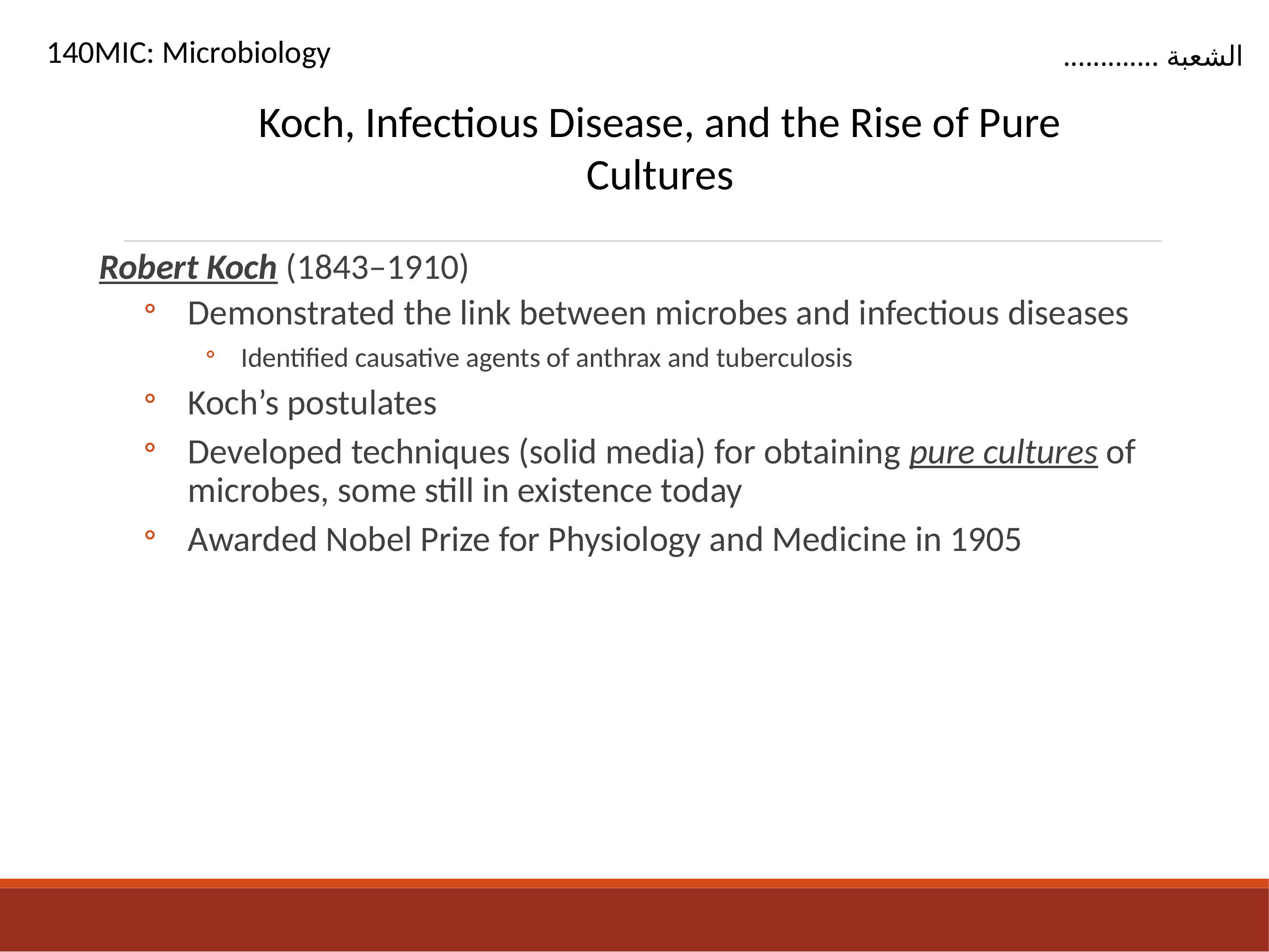

140MIC: Microbiology
الشعبة .............
Koch, Infectious Disease, and the Rise of Pure Cultures
Robert Koch (1843–1910)
Demonstrated the link between microbes and infectious diseases
Identified causative agents of anthrax and tuberculosis
Koch’s postulates
Developed techniques (solid media) for obtaining pure cultures of microbes, some still in existence today
Awarded Nobel Prize for Physiology and Medicine in 1905